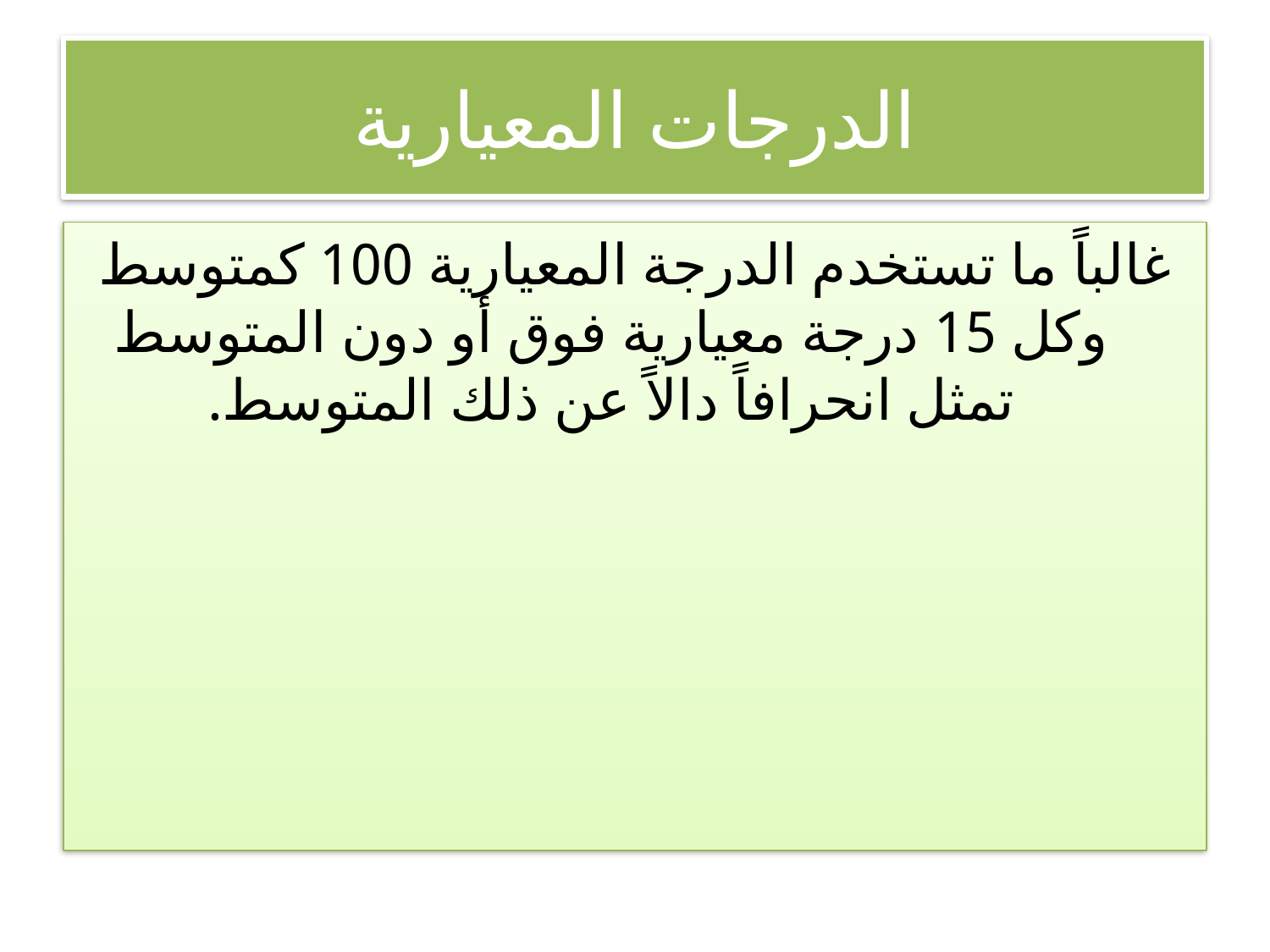

# الدرجات المعيارية
غالباً ما تستخدم الدرجة المعيارية 100 كمتوسط وكل 15 درجة معيارية فوق أو دون المتوسط تمثل انحرافاً دالاً عن ذلك المتوسط.